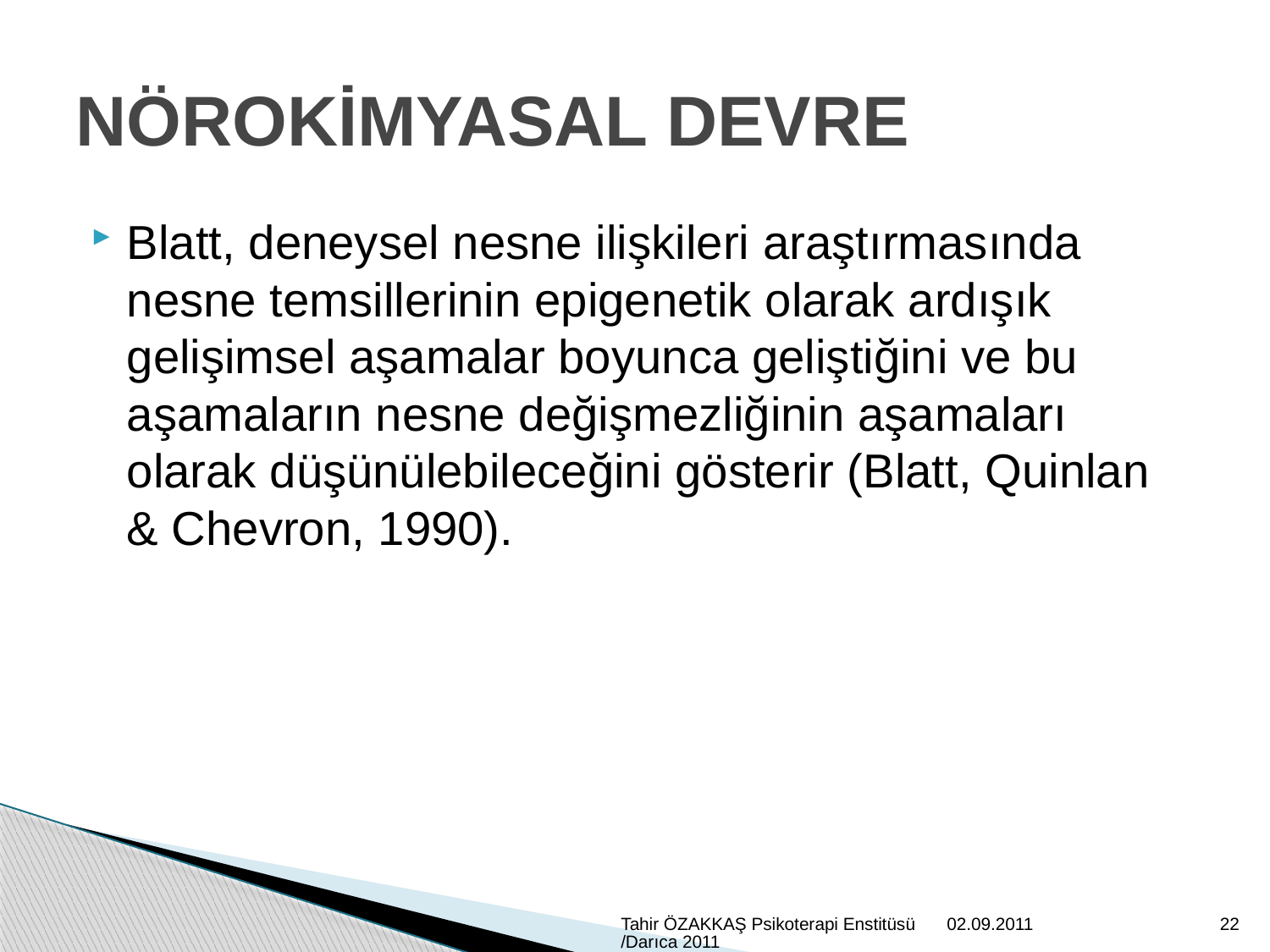

# NÖROKİMYASAL DEVRE
Blatt, deneysel nesne ilişkileri araştırmasında nesne temsillerinin epigenetik olarak ardışık gelişimsel aşamalar boyunca geliştiğini ve bu aşamaların nesne değişmezliğinin aşamaları olarak düşünülebileceğini gösterir (Blatt, Quinlan & Chevron, 1990).
Tahir ÖZAKKAŞ Psikoterapi Enstitüsü /Darıca 2011
02.09.2011
22